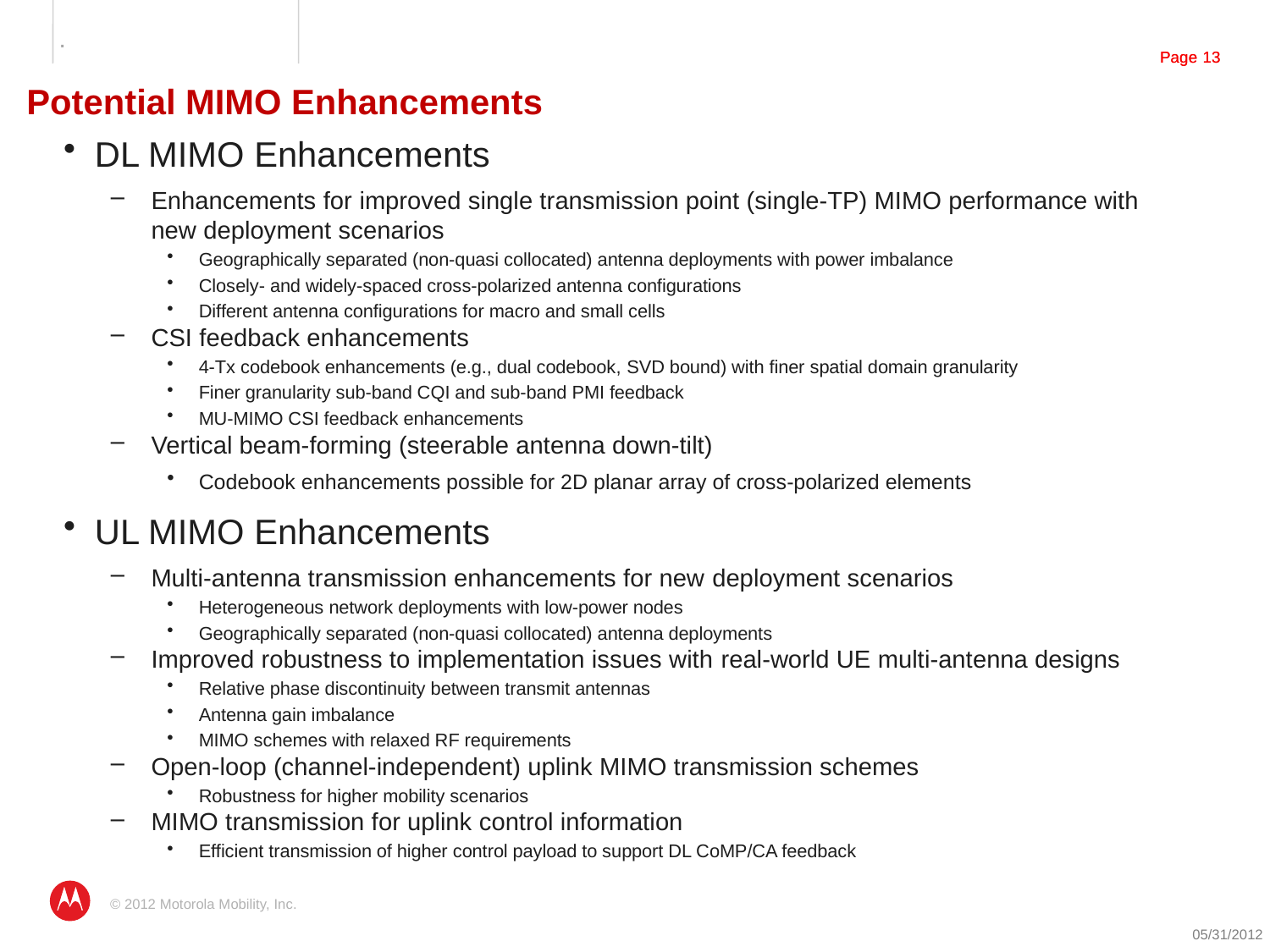

Potential MIMO Enhancements
DL MIMO Enhancements
Enhancements for improved single transmission point (single-TP) MIMO performance with new deployment scenarios
Geographically separated (non-quasi collocated) antenna deployments with power imbalance
Closely- and widely-spaced cross-polarized antenna configurations
Different antenna configurations for macro and small cells
CSI feedback enhancements
4-Tx codebook enhancements (e.g., dual codebook, SVD bound) with finer spatial domain granularity
Finer granularity sub-band CQI and sub-band PMI feedback
MU-MIMO CSI feedback enhancements
Vertical beam-forming (steerable antenna down-tilt)
Codebook enhancements possible for 2D planar array of cross-polarized elements
UL MIMO Enhancements
Multi-antenna transmission enhancements for new deployment scenarios
Heterogeneous network deployments with low-power nodes
Geographically separated (non-quasi collocated) antenna deployments
Improved robustness to implementation issues with real-world UE multi-antenna designs
Relative phase discontinuity between transmit antennas
Antenna gain imbalance
MIMO schemes with relaxed RF requirements
Open-loop (channel-independent) uplink MIMO transmission schemes
Robustness for higher mobility scenarios
MIMO transmission for uplink control information
Efficient transmission of higher control payload to support DL CoMP/CA feedback
© 2012 Motorola Mobility, Inc.
05/31/2012